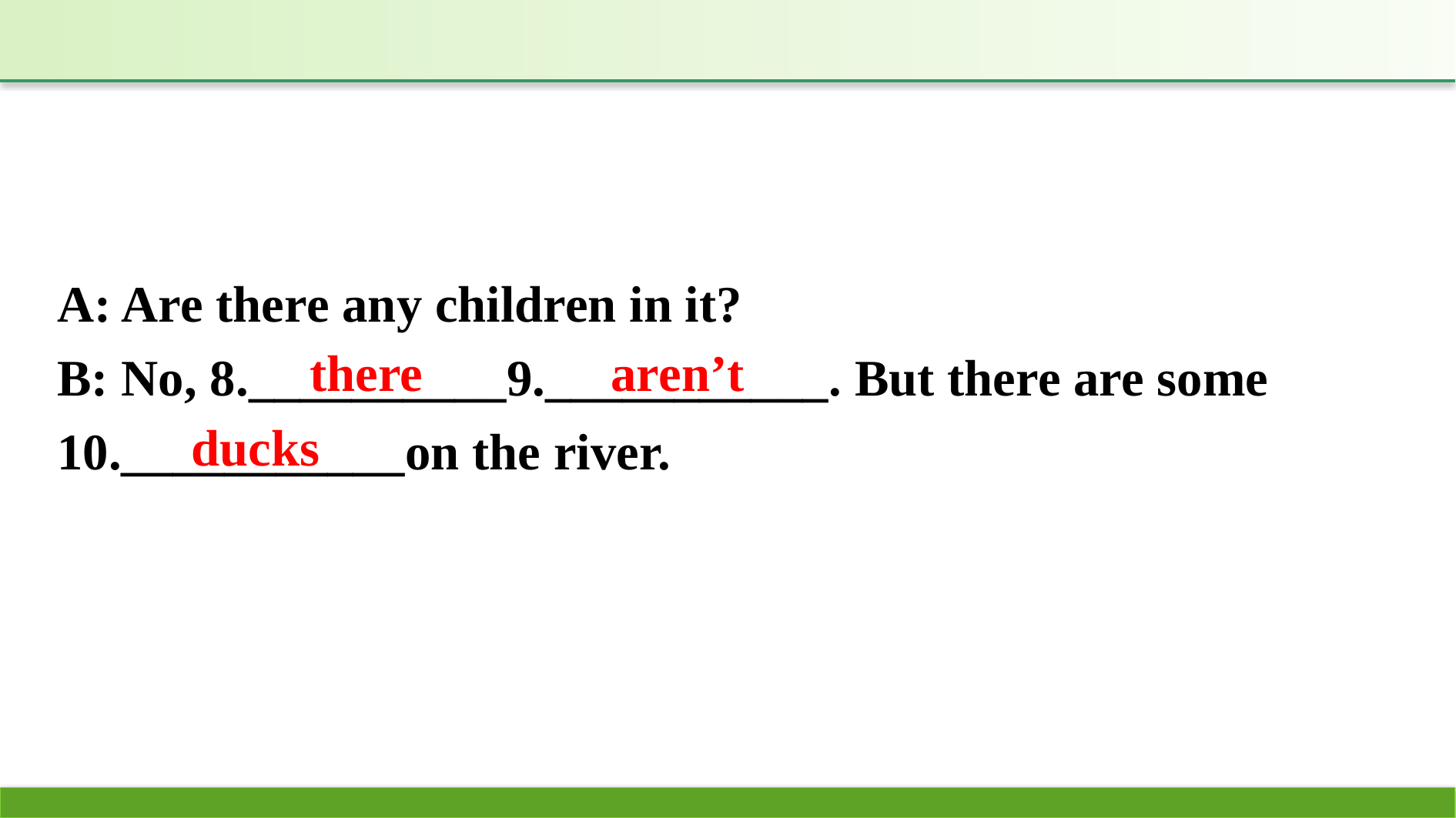

A: Are there any children in it?
B: No, 8.__________9.___________. But there are some
10.___________on the river.
there
aren’t
ducks